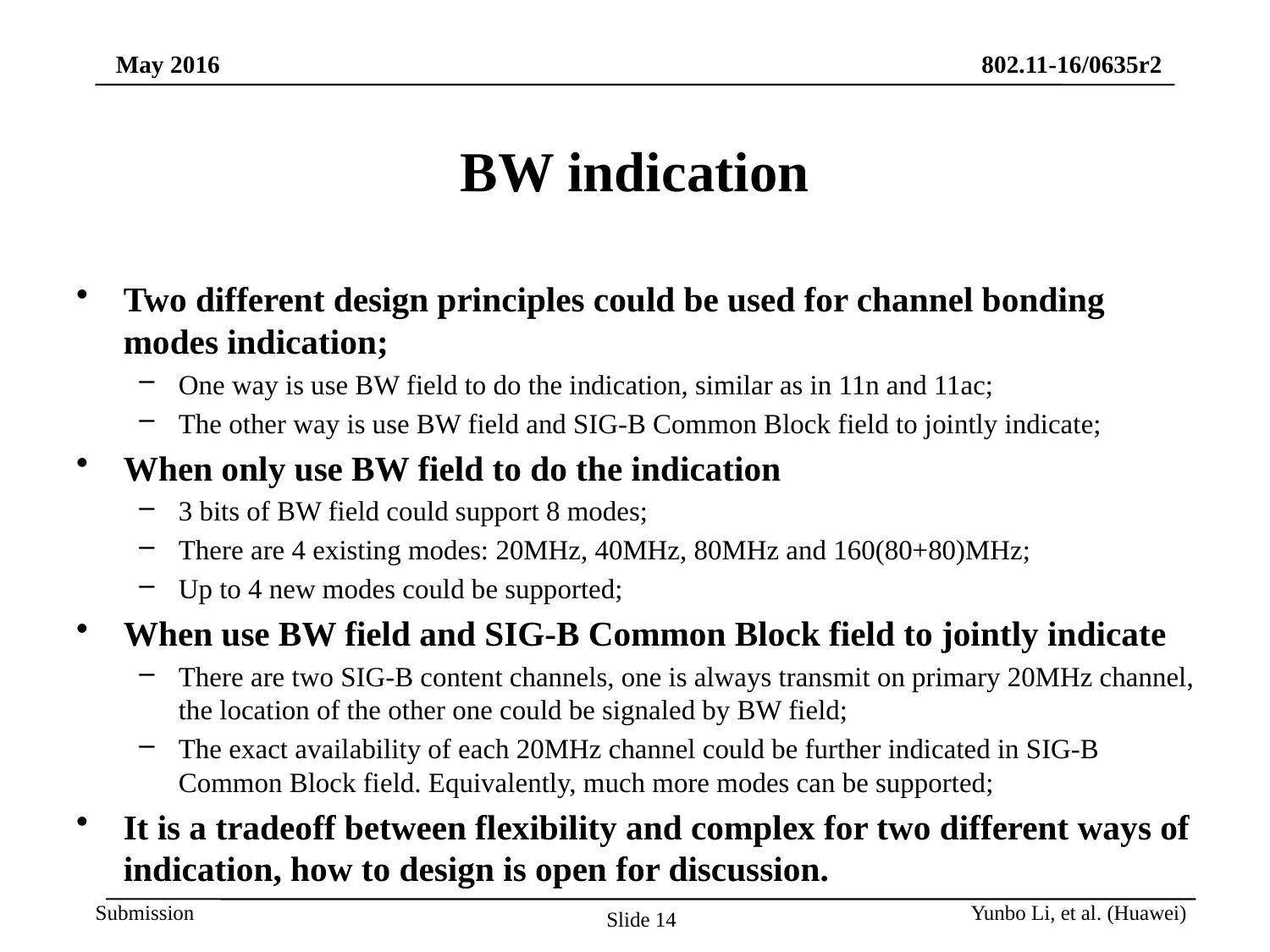

# BW indication
Two different design principles could be used for channel bonding modes indication;
One way is use BW field to do the indication, similar as in 11n and 11ac;
The other way is use BW field and SIG-B Common Block field to jointly indicate;
When only use BW field to do the indication
3 bits of BW field could support 8 modes;
There are 4 existing modes: 20MHz, 40MHz, 80MHz and 160(80+80)MHz;
Up to 4 new modes could be supported;
When use BW field and SIG-B Common Block field to jointly indicate
There are two SIG-B content channels, one is always transmit on primary 20MHz channel, the location of the other one could be signaled by BW field;
The exact availability of each 20MHz channel could be further indicated in SIG-B Common Block field. Equivalently, much more modes can be supported;
It is a tradeoff between flexibility and complex for two different ways of indication, how to design is open for discussion.
Yunbo Li, et al. (Huawei)
Slide 14